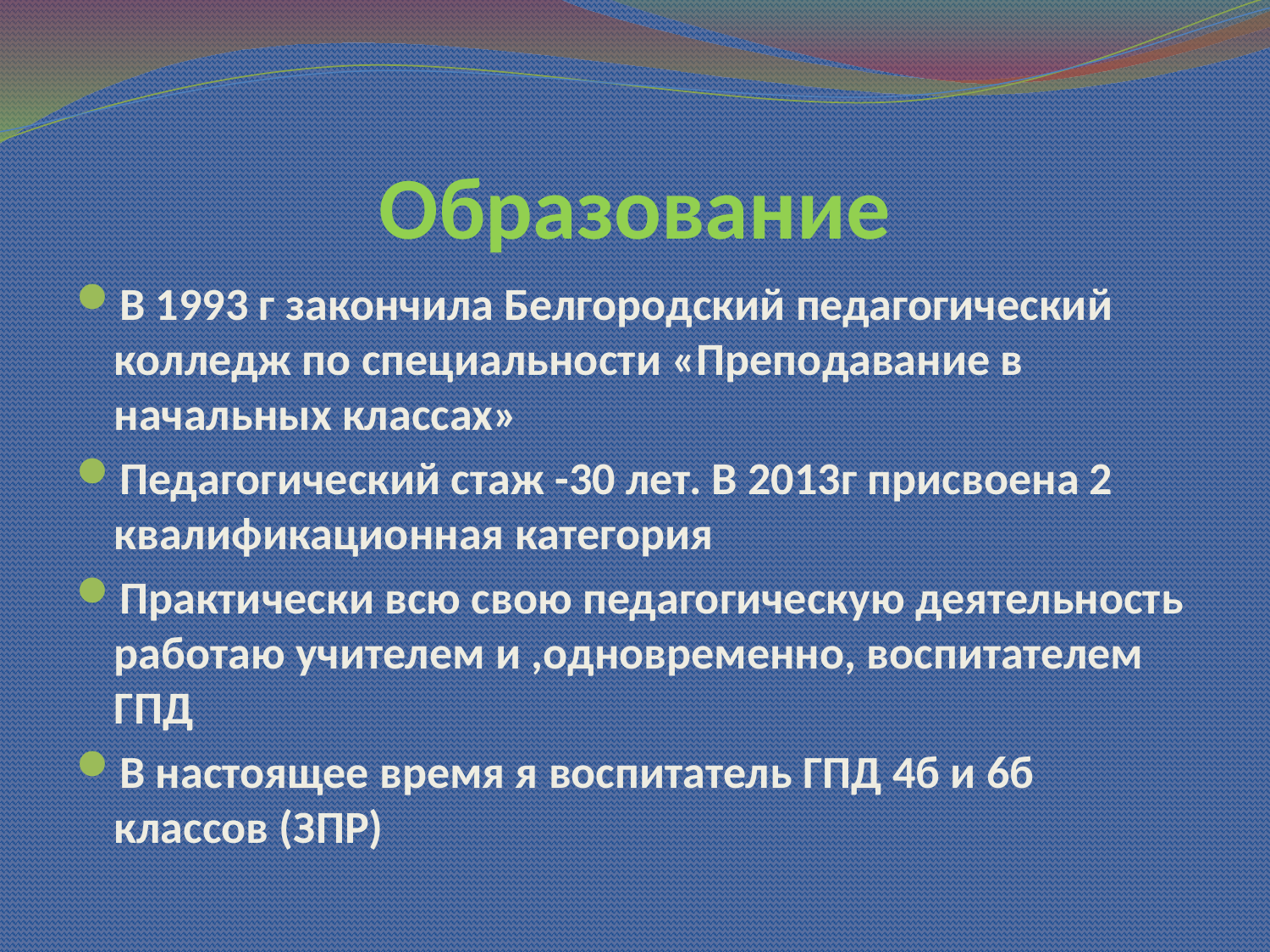

# Образование
В 1993 г закончила Белгородский педагогический колледж по специальности «Преподавание в начальных классах»
Педагогический стаж -30 лет. В 2013г присвоена 2 квалификационная категория
Практически всю свою педагогическую деятельность работаю учителем и ,одновременно, воспитателем ГПД
В настоящее время я воспитатель ГПД 4б и 6б классов (ЗПР)